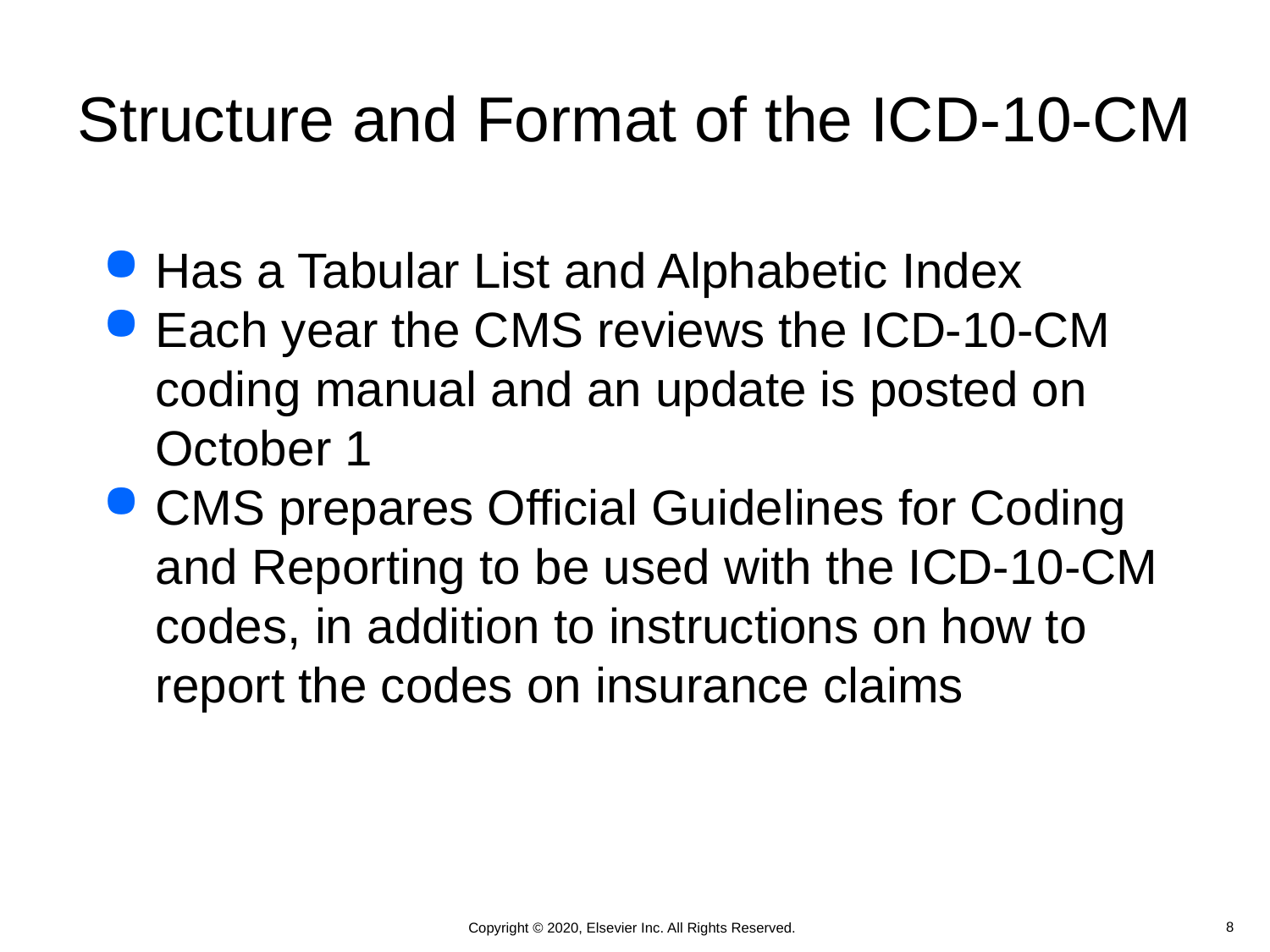

# Structure and Format of the ICD-10-CM
Has a Tabular List and Alphabetic Index
Each year the CMS reviews the ICD-10-CM coding manual and an update is posted on October 1
CMS prepares Official Guidelines for Coding and Reporting to be used with the ICD-10-CM codes, in addition to instructions on how to report the codes on insurance claims
 8